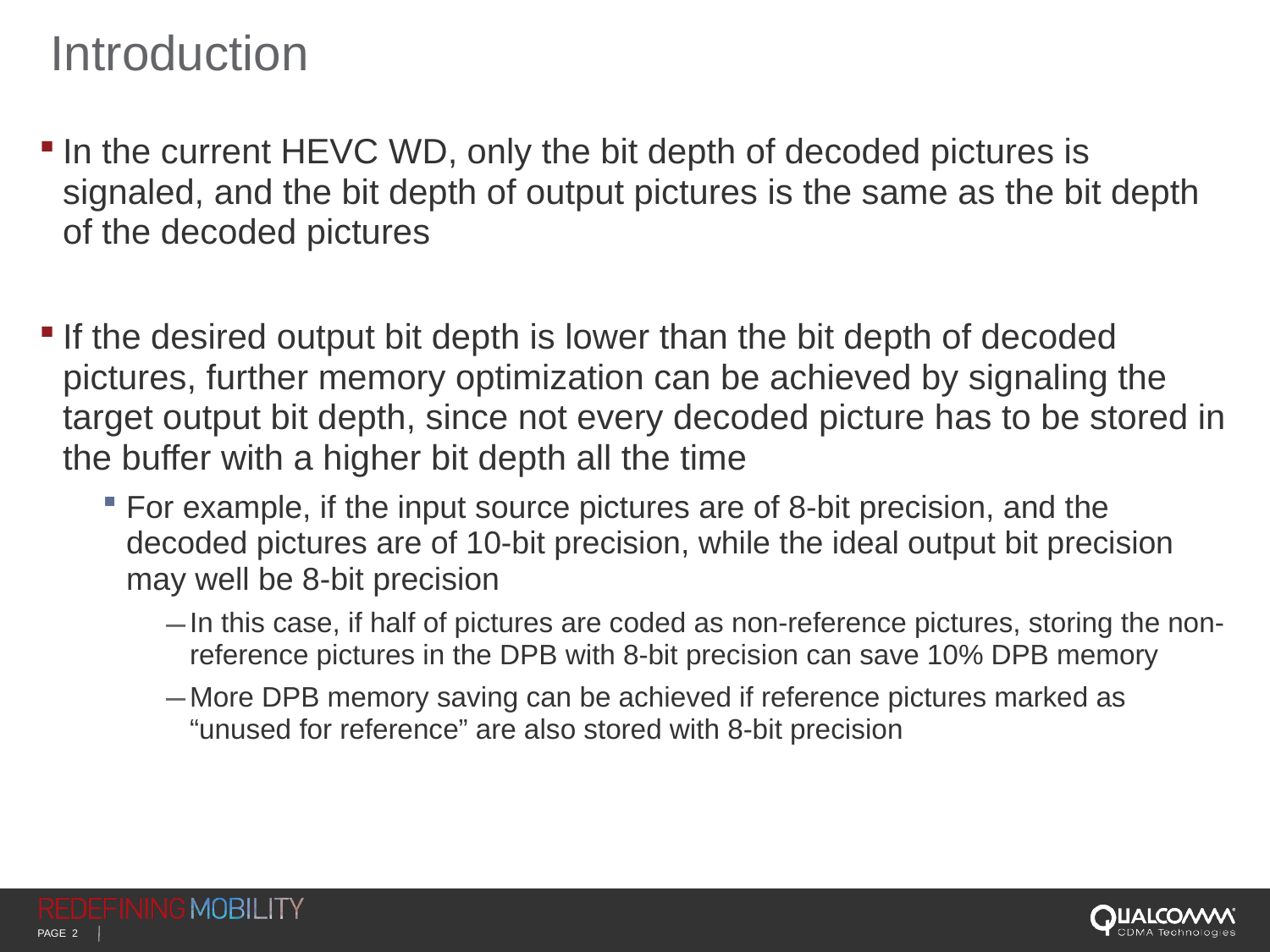

# Introduction
In the current HEVC WD, only the bit depth of decoded pictures is signaled, and the bit depth of output pictures is the same as the bit depth of the decoded pictures

If the desired output bit depth is lower than the bit depth of decoded pictures, further memory optimization can be achieved by signaling the target output bit depth, since not every decoded picture has to be stored in the buffer with a higher bit depth all the time
For example, if the input source pictures are of 8-bit precision, and the decoded pictures are of 10-bit precision, while the ideal output bit precision may well be 8-bit precision
In this case, if half of pictures are coded as non-reference pictures, storing the non-reference pictures in the DPB with 8-bit precision can save 10% DPB memory
More DPB memory saving can be achieved if reference pictures marked as “unused for reference” are also stored with 8-bit precision